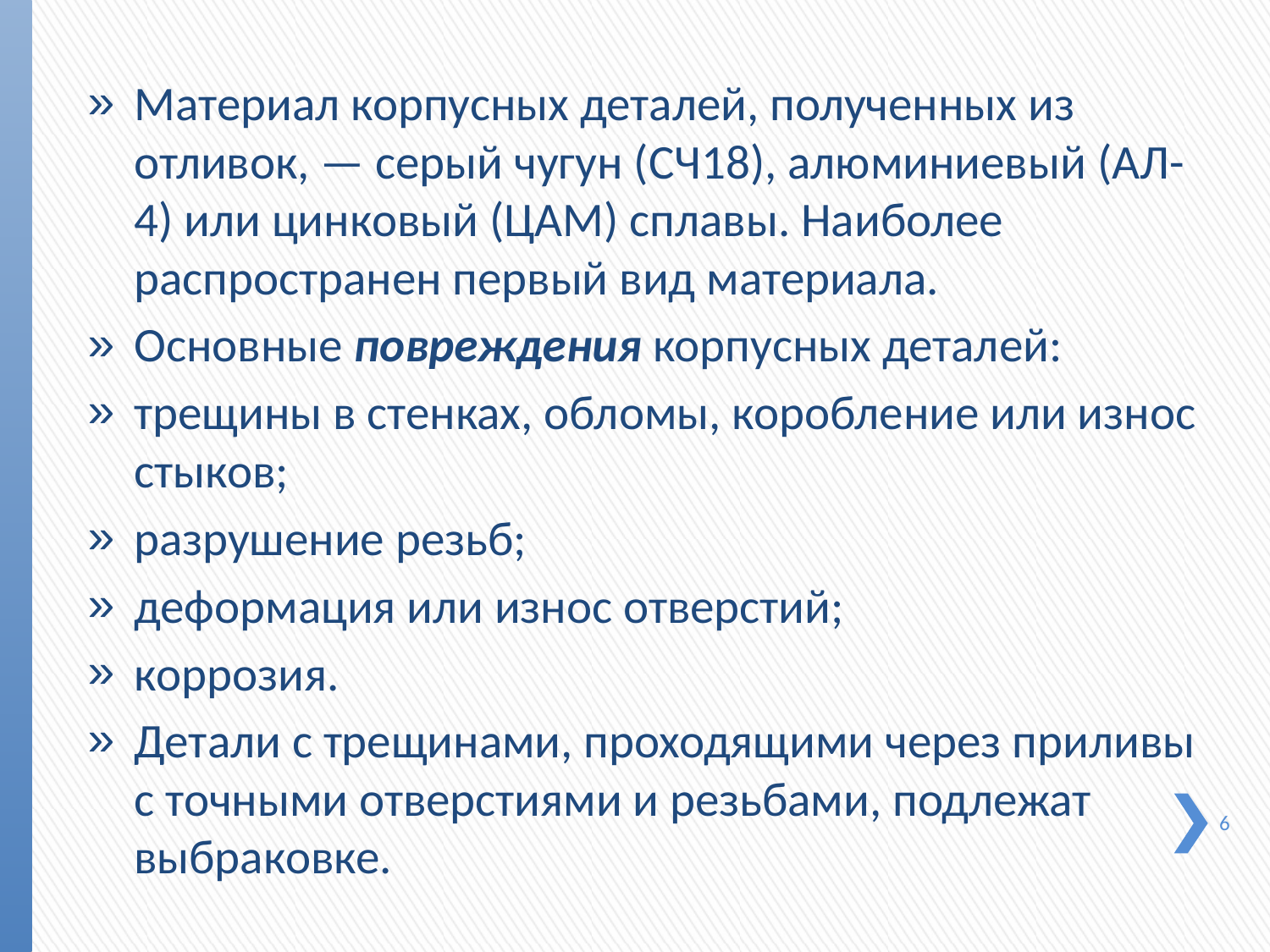

Материал корпусных деталей, полученных из отливок, — серый чугун (СЧ18), алюминиевый (AЛ-4) или цинковый (ЦАМ) сплавы. Наиболее распространен первый вид материала.
Основные повреждения корпусных деталей:
трещины в стенках, обломы, коробление или износ стыков;
разрушение резьб;
деформация или износ отверстий;
коррозия.
Детали с трещинами, проходящими через приливы с точ­ными отверстиями и резьбами, подлежат выбраковке.

6